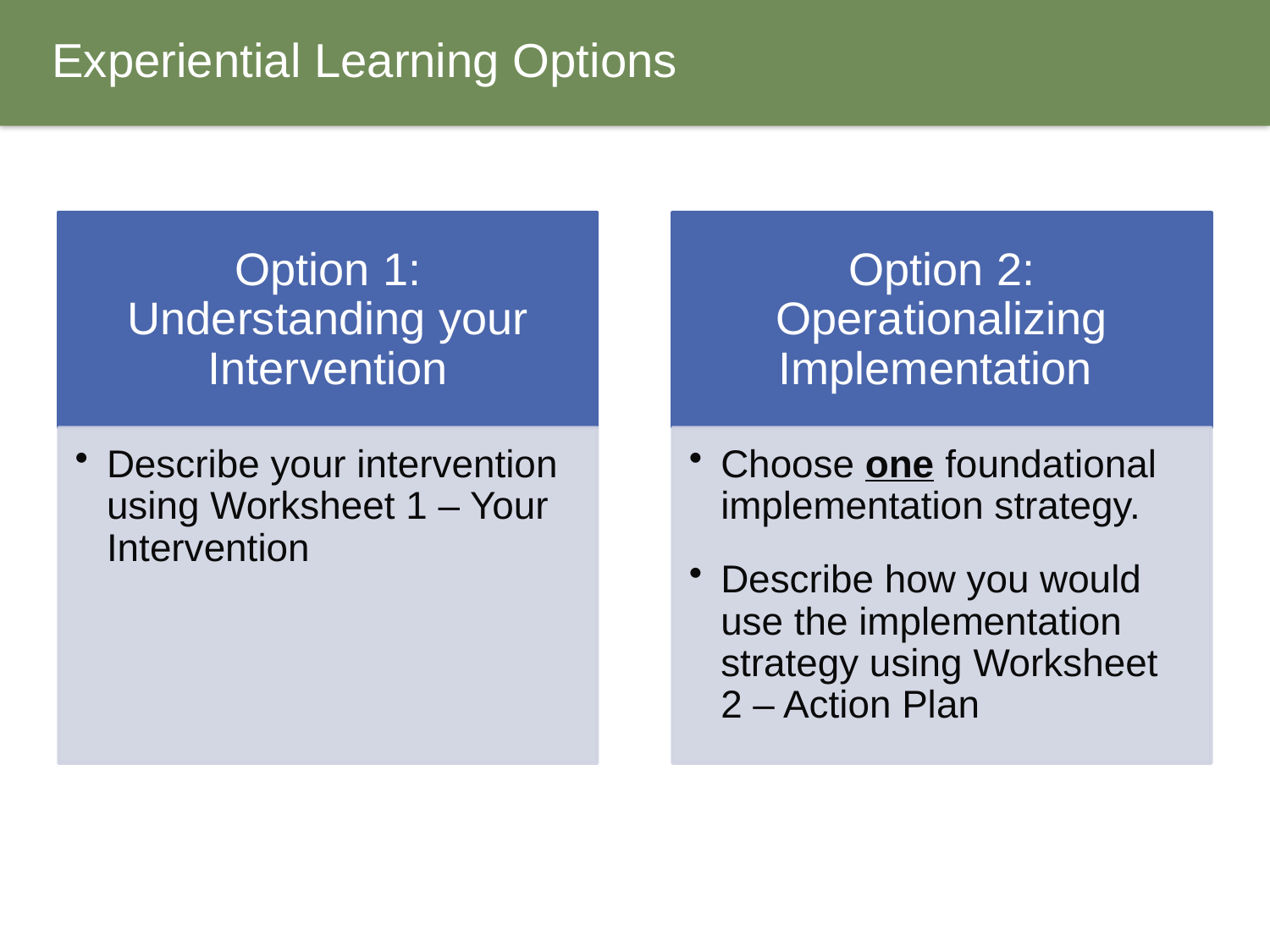

# Experiential Learning Options
Option 1: Understanding your Intervention
Describe your intervention using Worksheet 1 – Your Intervention
Option 2: Operationalizing Implementation
Choose one foundational implementation strategy.
Describe how you would use the implementation strategy using Worksheet 2 – Action Plan